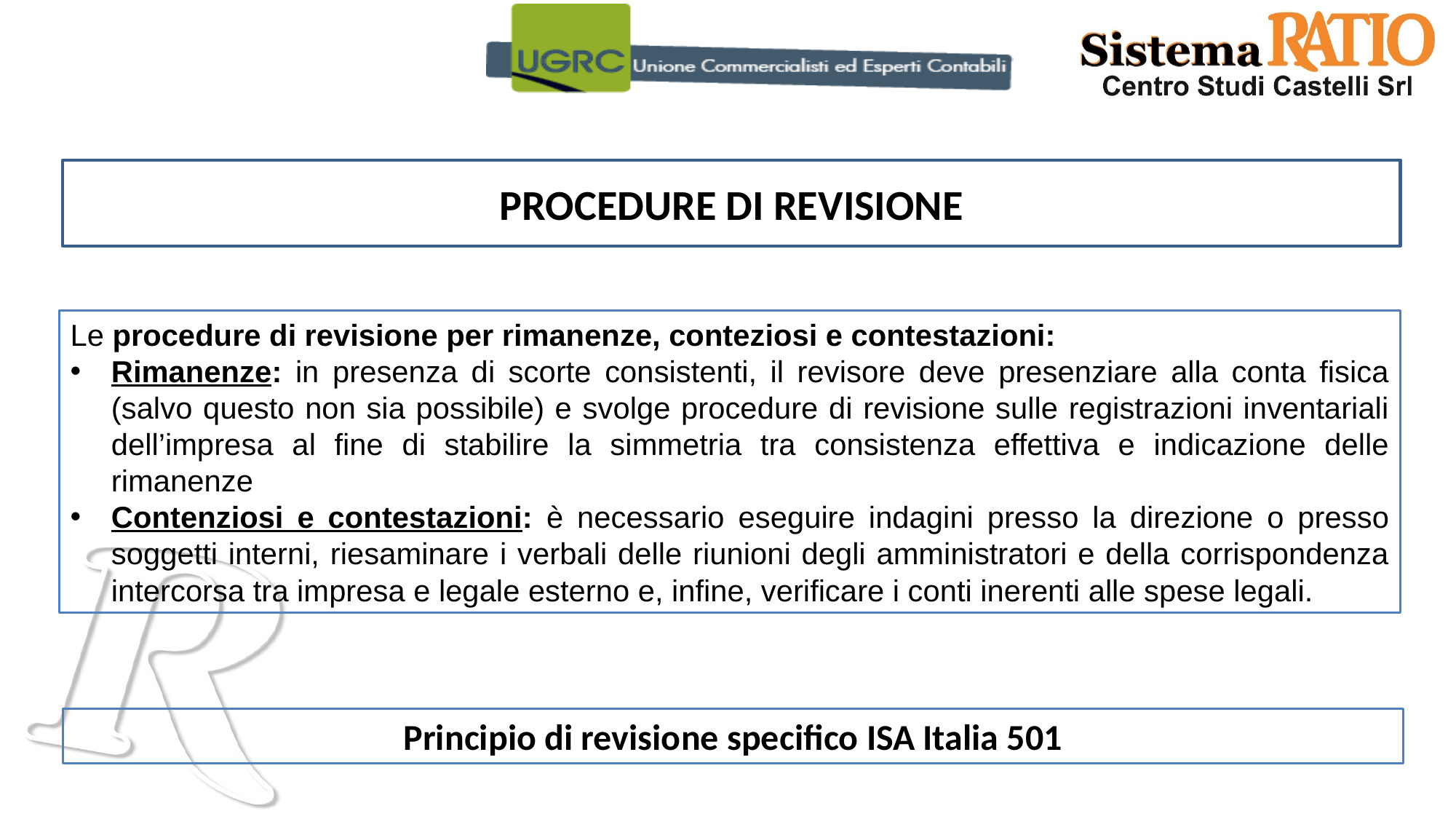

PROCEDURE DI REVISIONE
Le procedure di revisione per rimanenze, conteziosi e contestazioni:
Rimanenze: in presenza di scorte consistenti, il revisore deve presenziare alla conta fisica (salvo questo non sia possibile) e svolge procedure di revisione sulle registrazioni inventariali dell’impresa al fine di stabilire la simmetria tra consistenza effettiva e indicazione delle rimanenze
Contenziosi e contestazioni: è necessario eseguire indagini presso la direzione o presso soggetti interni, riesaminare i verbali delle riunioni degli amministratori e della corrispondenza intercorsa tra impresa e legale esterno e, infine, verificare i conti inerenti alle spese legali.
Principio di revisione specifico ISA Italia 501